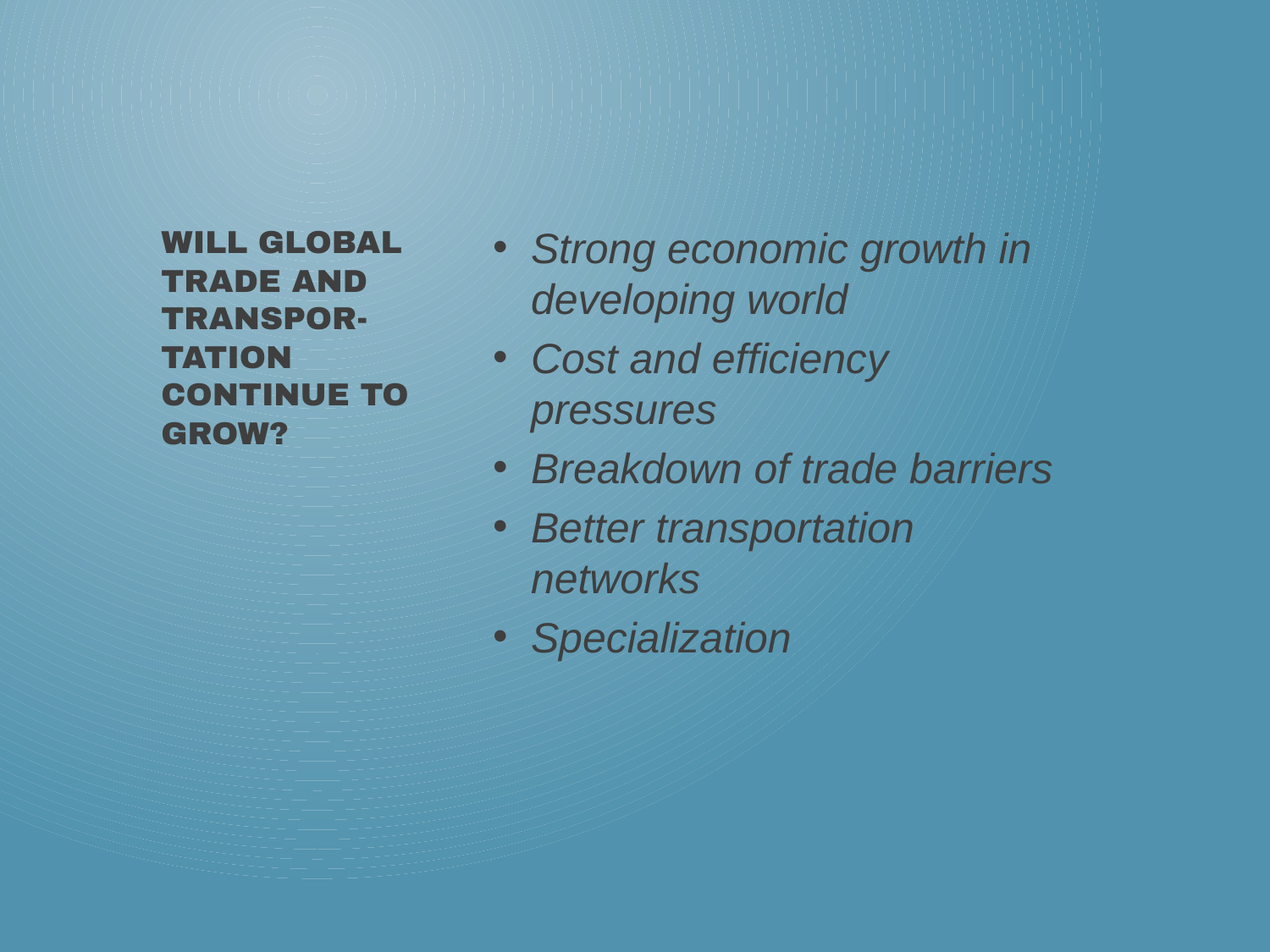

Strong economic growth in developing world
Cost and efficiency pressures
Breakdown of trade barriers
Better transportation networks
Specialization

# Will global trade and transpor-tation continue to grow?